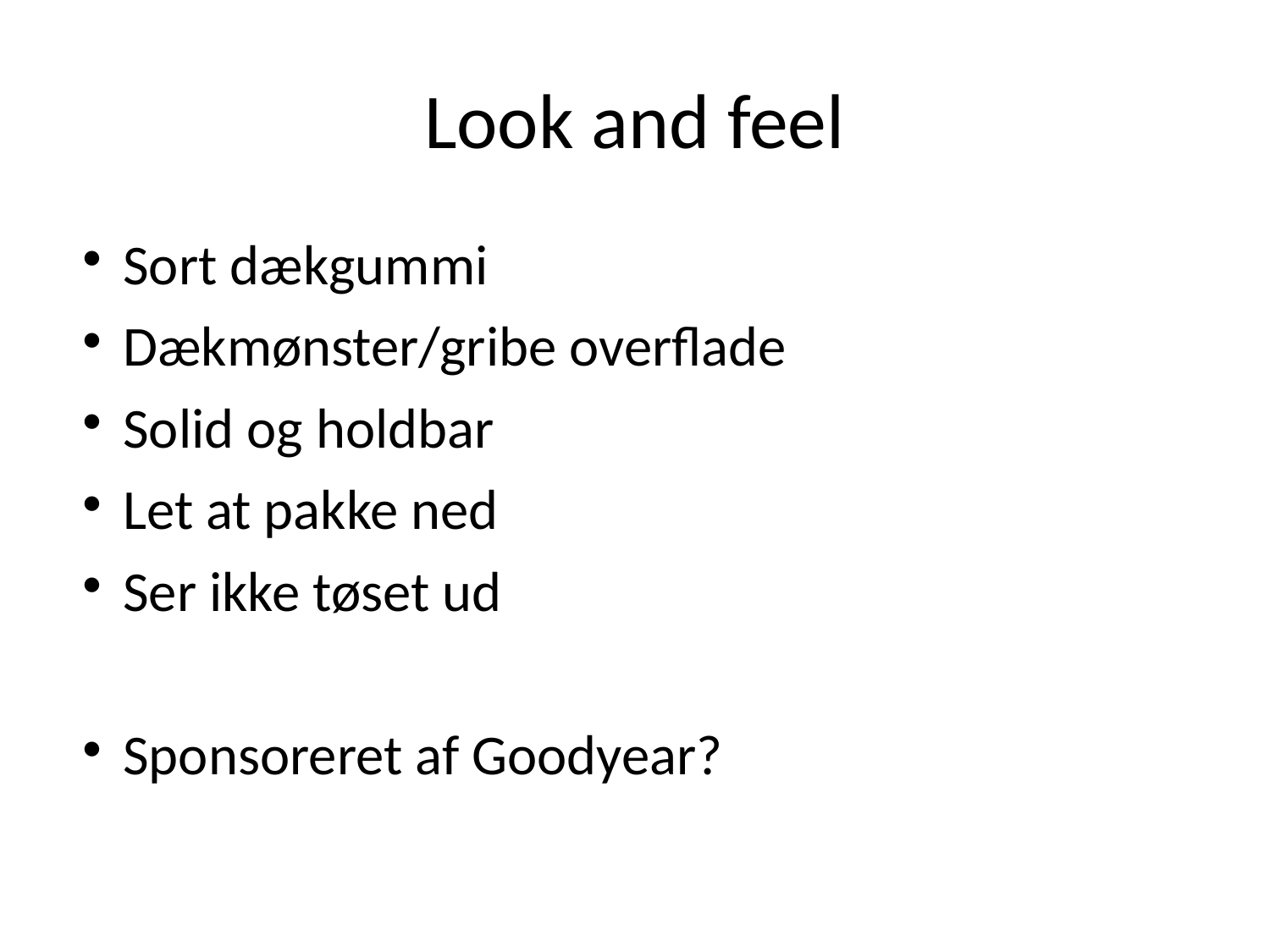

# Look and feel
Sort dækgummi
Dækmønster/gribe overflade
Solid og holdbar
Let at pakke ned
Ser ikke tøset ud

Sponsoreret af Goodyear?